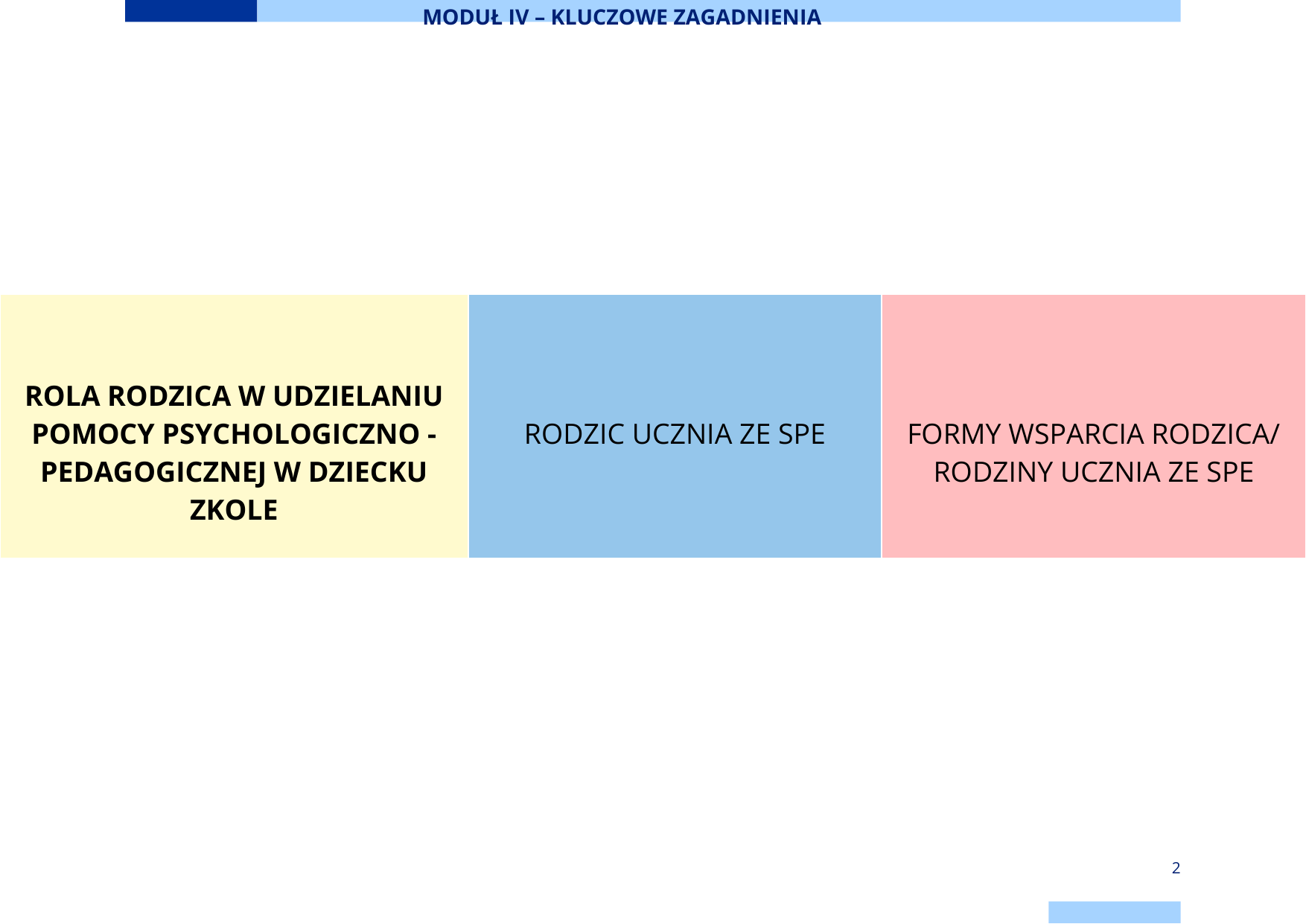

# MODUŁ IV – KLUCZOWE ZAGADNIENIA
| ROLA RODZICA W UDZIELANIU POMOCY PSYCHOLOGICZNO -PEDAGOGICZNEJ W DZIECKU ZKOLE | RODZIC UCZNIA ZE SPE | FORMY WSPARCIA RODZICA/ RODZINY UCZNIA ZE SPE |
| --- | --- | --- |
2